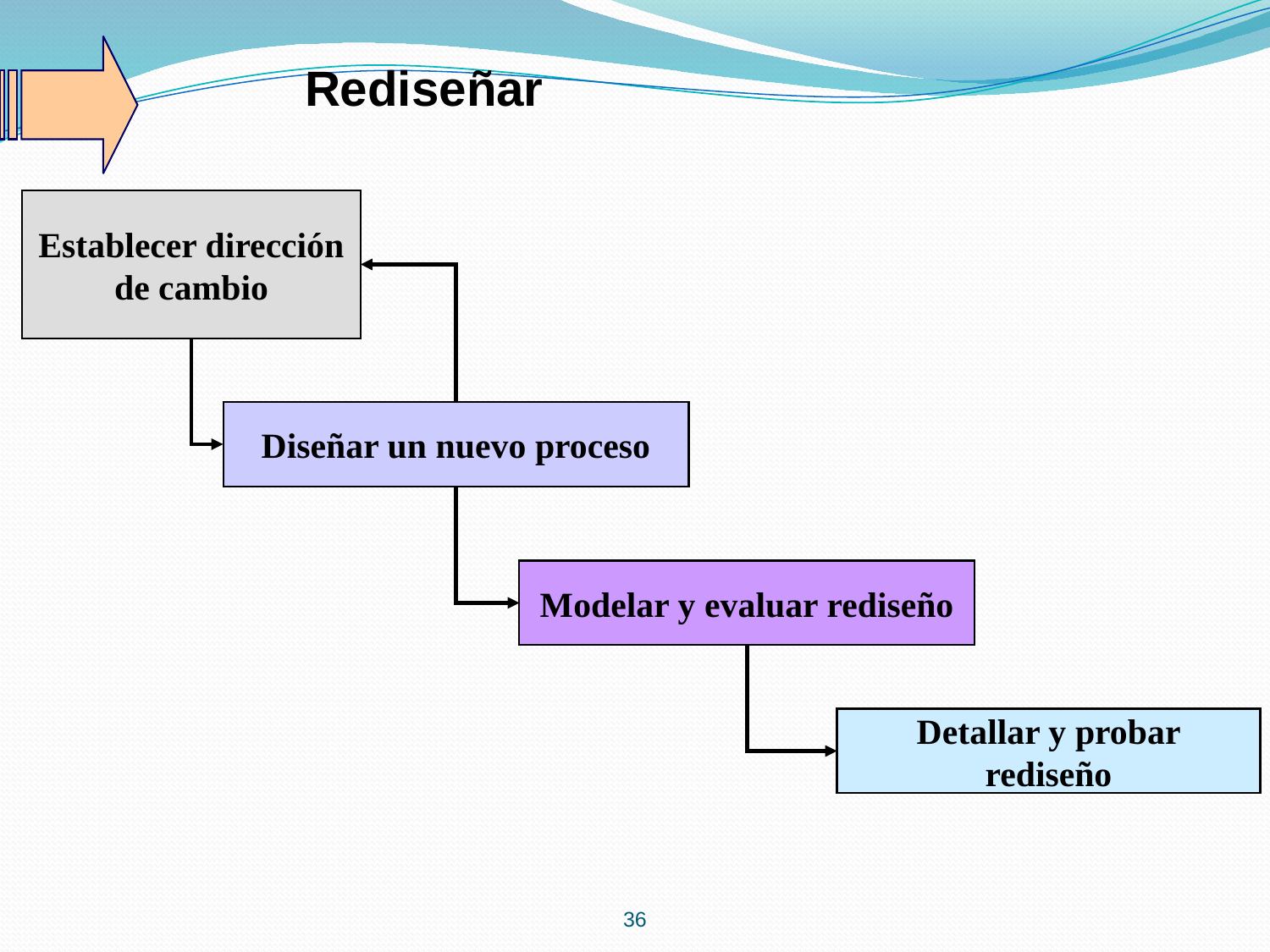

Rediseñar
Establecer dirección de cambio
Diseñar un nuevo proceso
Modelar y evaluar rediseño
Detallar y probar rediseño
36